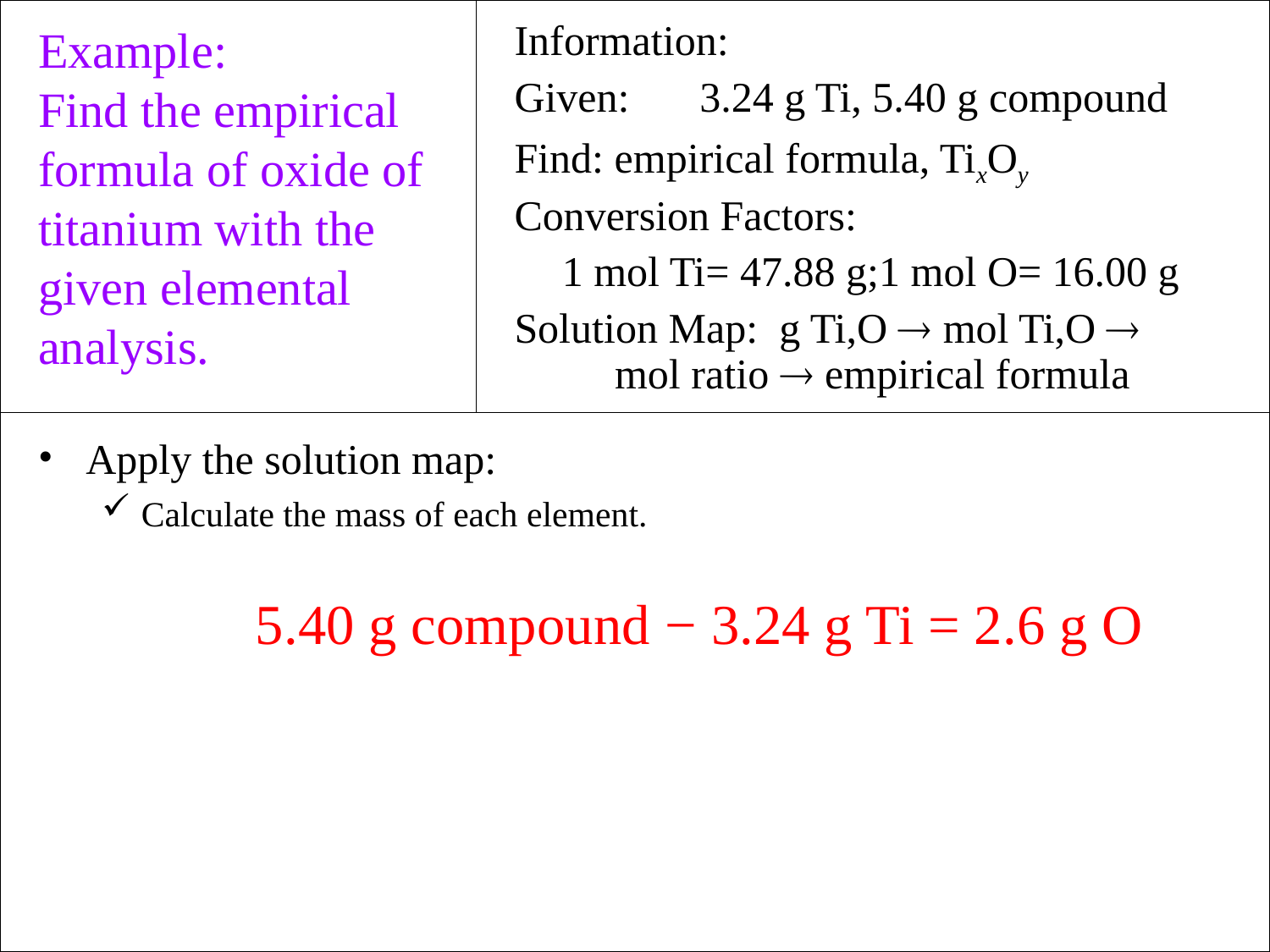

Example:
Find the empirical formula of oxide of titanium with the given elemental analysis.
Information:
Given:	 3.24 g Ti, 5.40 g compound
Find: empirical formula, TixOy
Conversion Factors:
	1 mol Ti= 47.88 g;1 mol O= 16.00 g
Solution Map:  g Ti,O → mol Ti,O →
	     mol ratio → empirical formula
Apply the solution map:
Calculate the mass of each element.

5.40 g compound − 3.24 g Ti = 2.6 g O